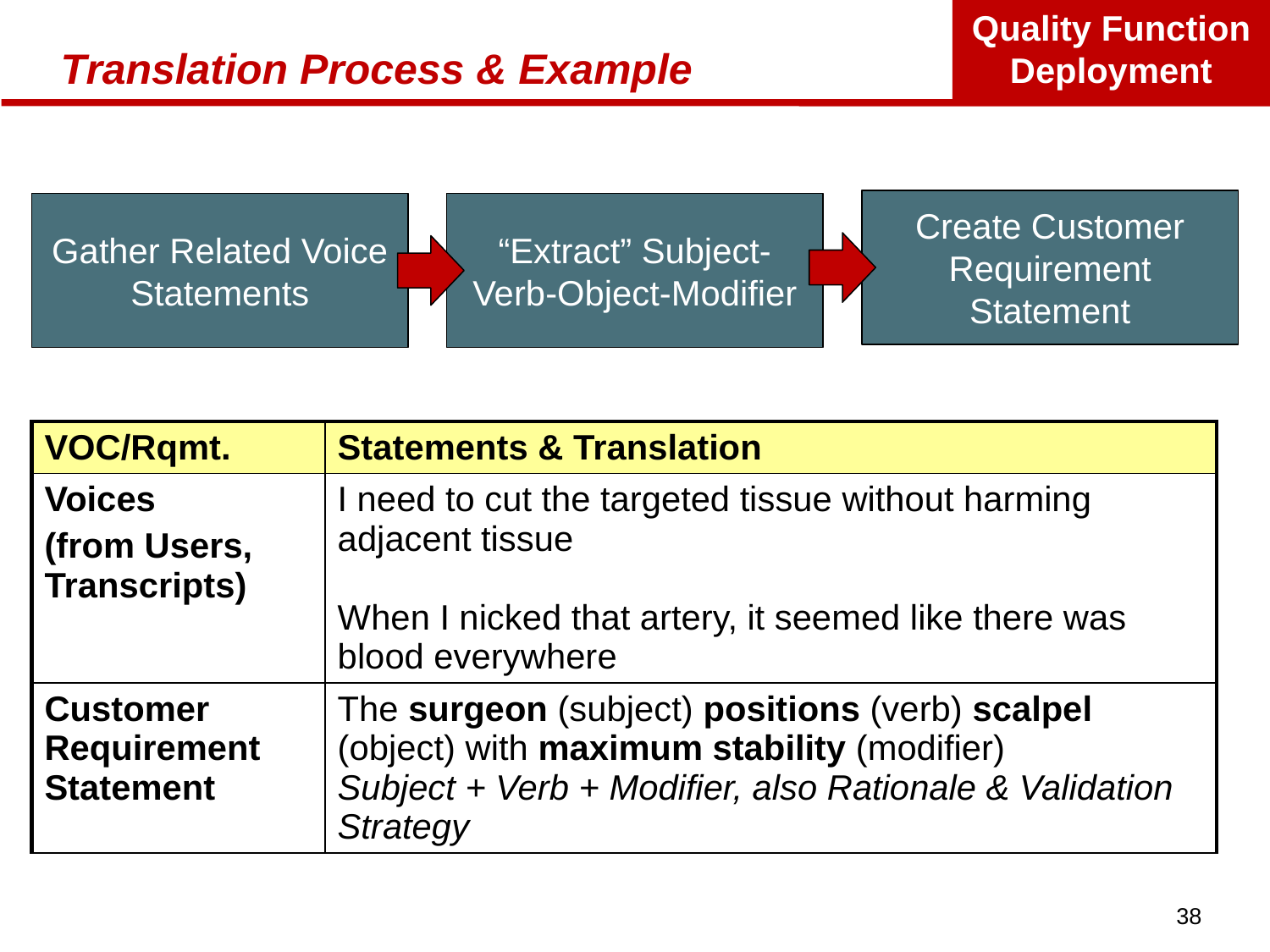

# Translation Process & Example
Create Customer Requirement Statement
“Extract” Subject-Verb-Object-Modifier
Gather Related Voice Statements

| VOC/Rqmt. | Statements & Translation |
| --- | --- |
| Voices (from Users, Transcripts) | I need to cut the targeted tissue without harming adjacent tissue When I nicked that artery, it seemed like there was blood everywhere |
| Customer Requirement Statement | The surgeon (subject) positions (verb) scalpel (object) with maximum stability (modifier) Subject + Verb + Modifier, also Rationale & Validation Strategy |